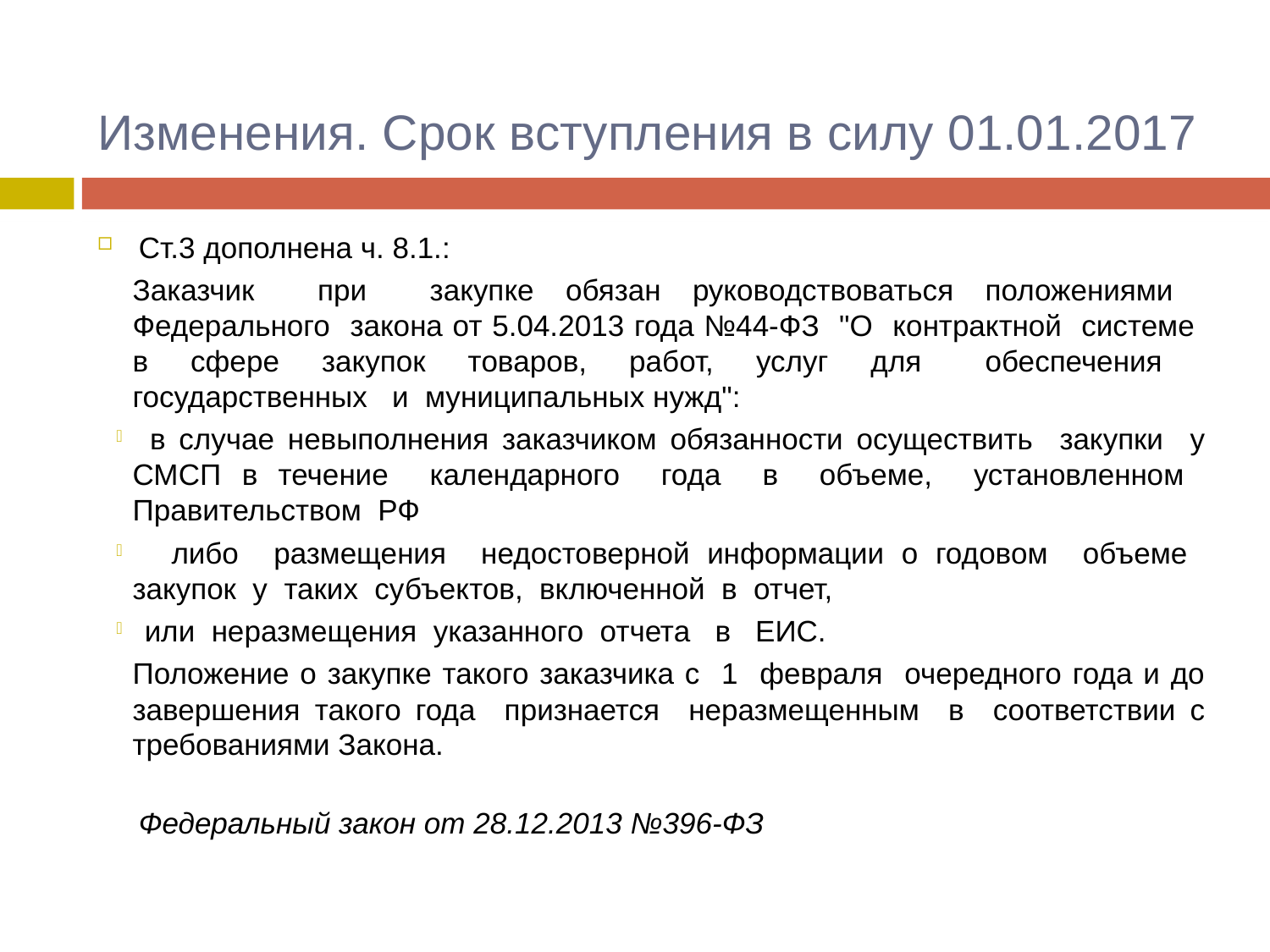

# Изменения. Срок вступления в силу 01.01.2017
Ст.3 дополнена ч. 8.1.:
Заказчик  при  закупке обязан руководствоваться положениями  Федерального  закона от 5.04.2013 года №44-ФЗ  "О  контрактной  системе  в  сфере  закупок  товаров,  работ,  услуг  для   обеспечения   государственных   и  муниципальных нужд":
 в случае невыполнения заказчиком обязанности осуществить  закупки  у СМСП в течение  календарного  года  в  объеме,  установленном  Правительством  РФ
  либо  размещения  недостоверной информации о годовом  объеме  закупок  у  таких  субъектов,  включенной  в  отчет,
 или  неразмещения  указанного  отчета   в   ЕИС.
Положение о закупке такого заказчика с  1  февраля  очередного года и до завершения такого года  признается  неразмещенным  в  соответствии с требованиями Закона.
Федеральный закон от 28.12.2013 №396-ФЗ